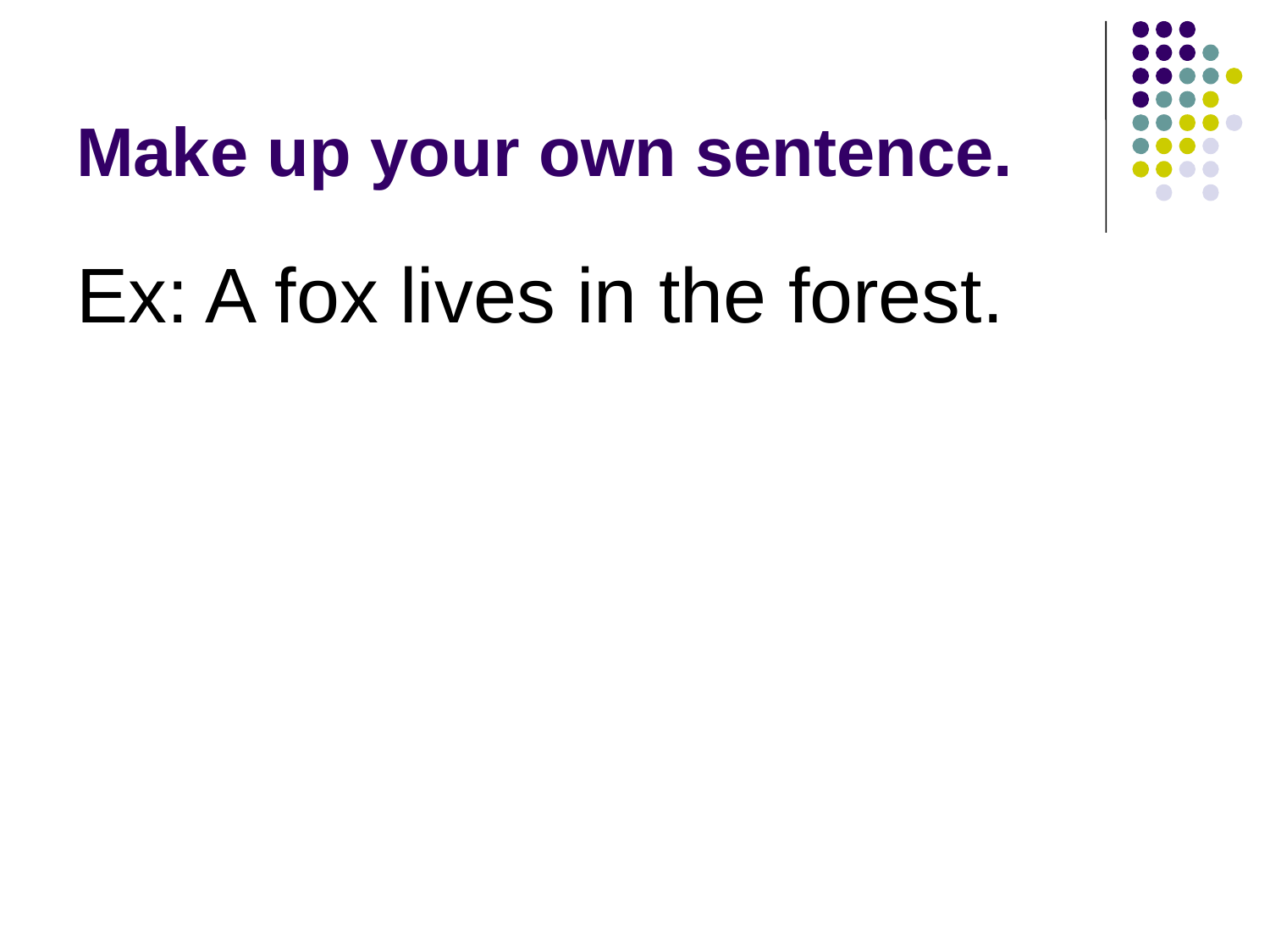

# Make up your own sentence.
Ex: A fox lives in the forest.